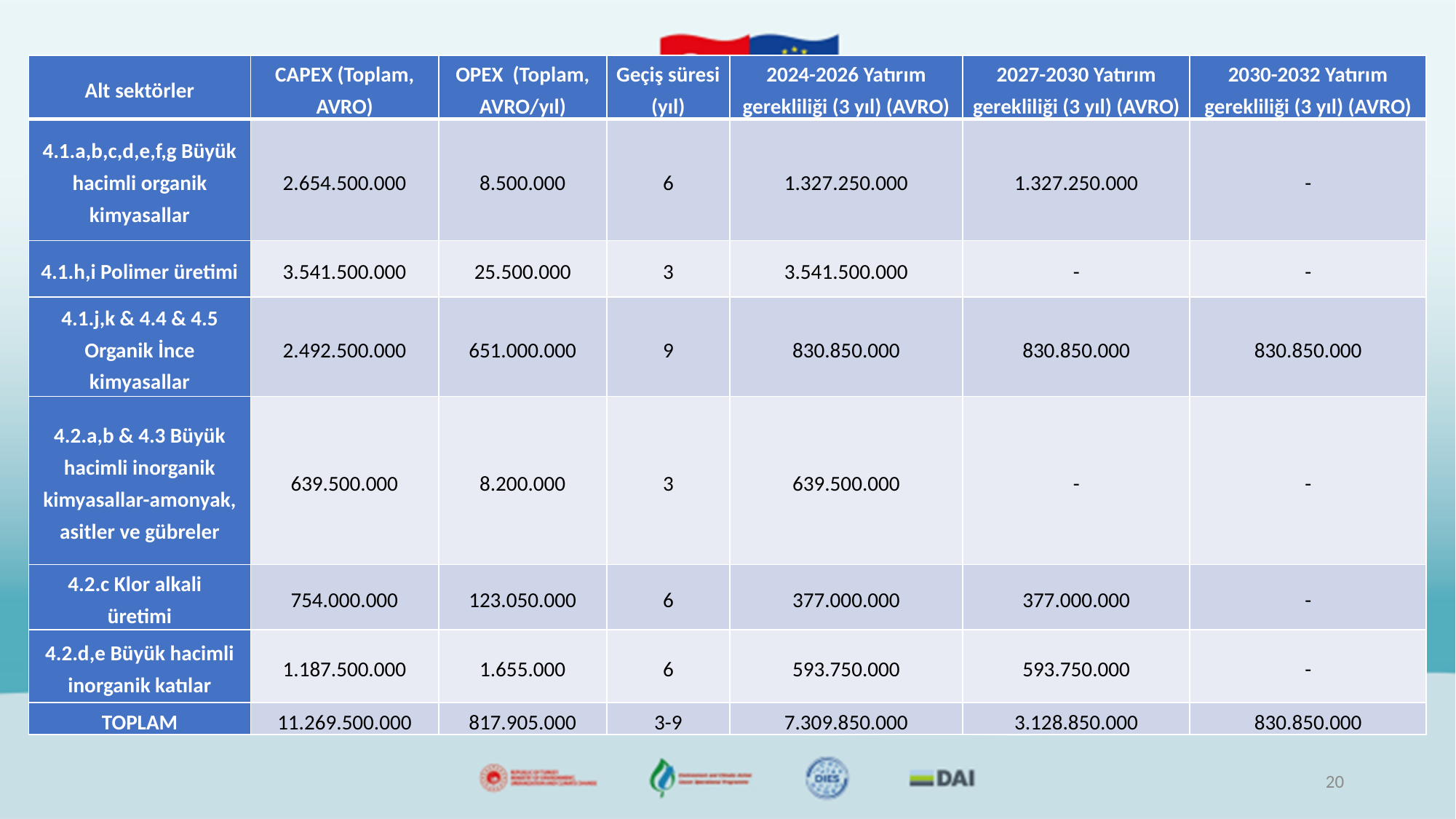

| Alt sektörler | CAPEX (Toplam, AVRO) | OPEX (Toplam, AVRO/yıl) | Geçiş süresi (yıl) | 2024-2026 Yatırım gerekliliği (3 yıl) (AVRO) | 2027-2030 Yatırım gerekliliği (3 yıl) (AVRO) | 2030-2032 Yatırım gerekliliği (3 yıl) (AVRO) |
| --- | --- | --- | --- | --- | --- | --- |
| 4.1.a,b,c,d,e,f,g Büyük hacimli organik kimyasallar | 2.654.500.000 | 8.500.000 | 6 | 1.327.250.000 | 1.327.250.000 | - |
| 4.1.h,i Polimer üretimi | 3.541.500.000 | 25.500.000 | 3 | 3.541.500.000 | - | - |
| 4.1.j,k & 4.4 & 4.5 Organik İnce kimyasallar | 2.492.500.000 | 651.000.000 | 9 | 830.850.000 | 830.850.000 | 830.850.000 |
| 4.2.a,b & 4.3 Büyük hacimli inorganik kimyasallar-amonyak, asitler ve gübreler | 639.500.000 | 8.200.000 | 3 | 639.500.000 | - | - |
| 4.2.c Klor alkali üretimi | 754.000.000 | 123.050.000 | 6 | 377.000.000 | 377.000.000 | - |
| 4.2.d,e Büyük hacimli inorganik katılar | 1.187.500.000 | 1.655.000 | 6 | 593.750.000 | 593.750.000 | - |
| TOPLAM | 11.269.500.000 | 817.905.000 | 3-9 | 7.309.850.000 | 3.128.850.000 | 830.850.000 |
20